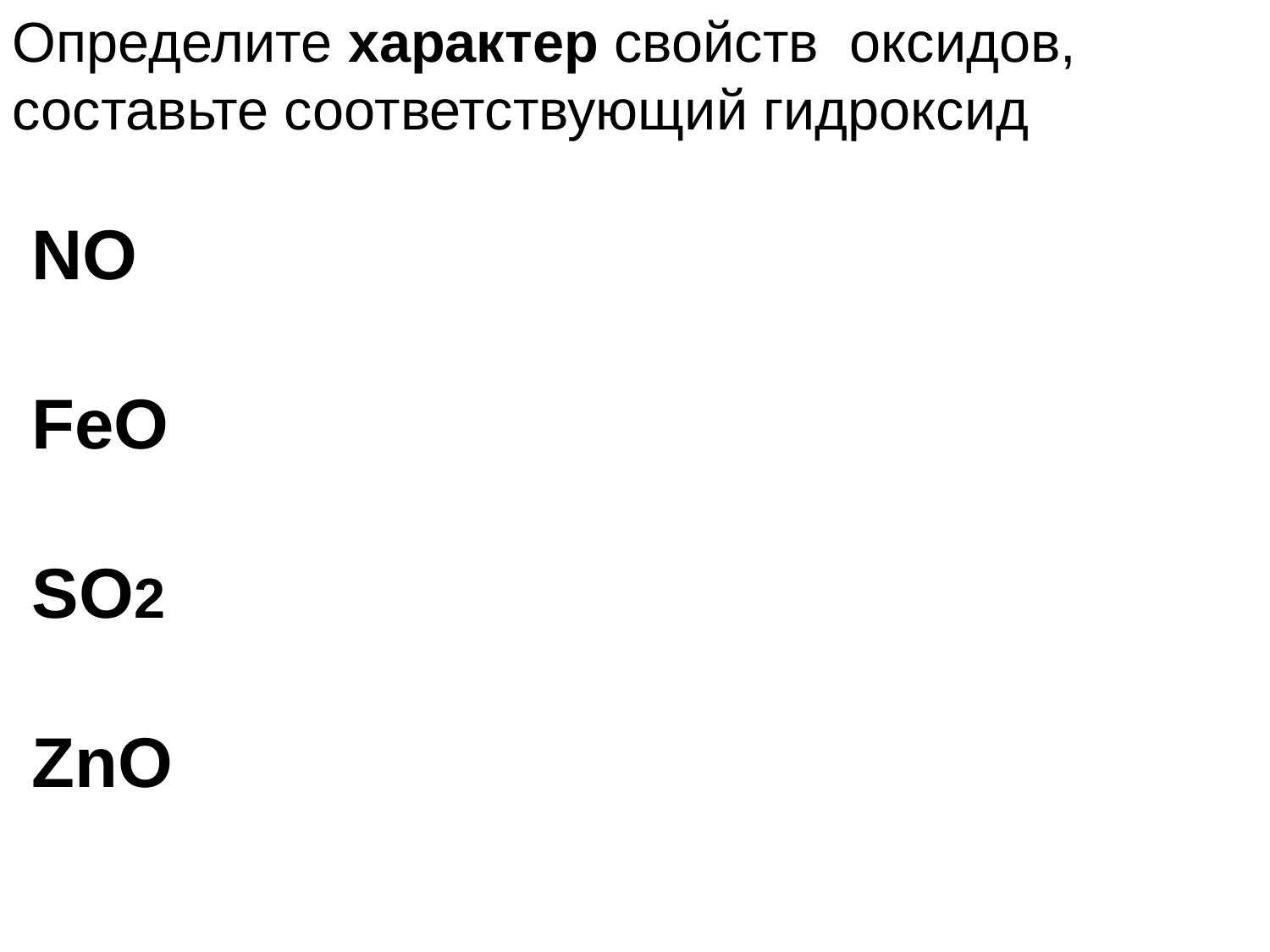

Определите характер свойств  оксидов,  составьте соответствующий гидроксид

 NO  несолеобразующий

 FeO основный

 SO2  кислотный

 ZnO  амфотерный